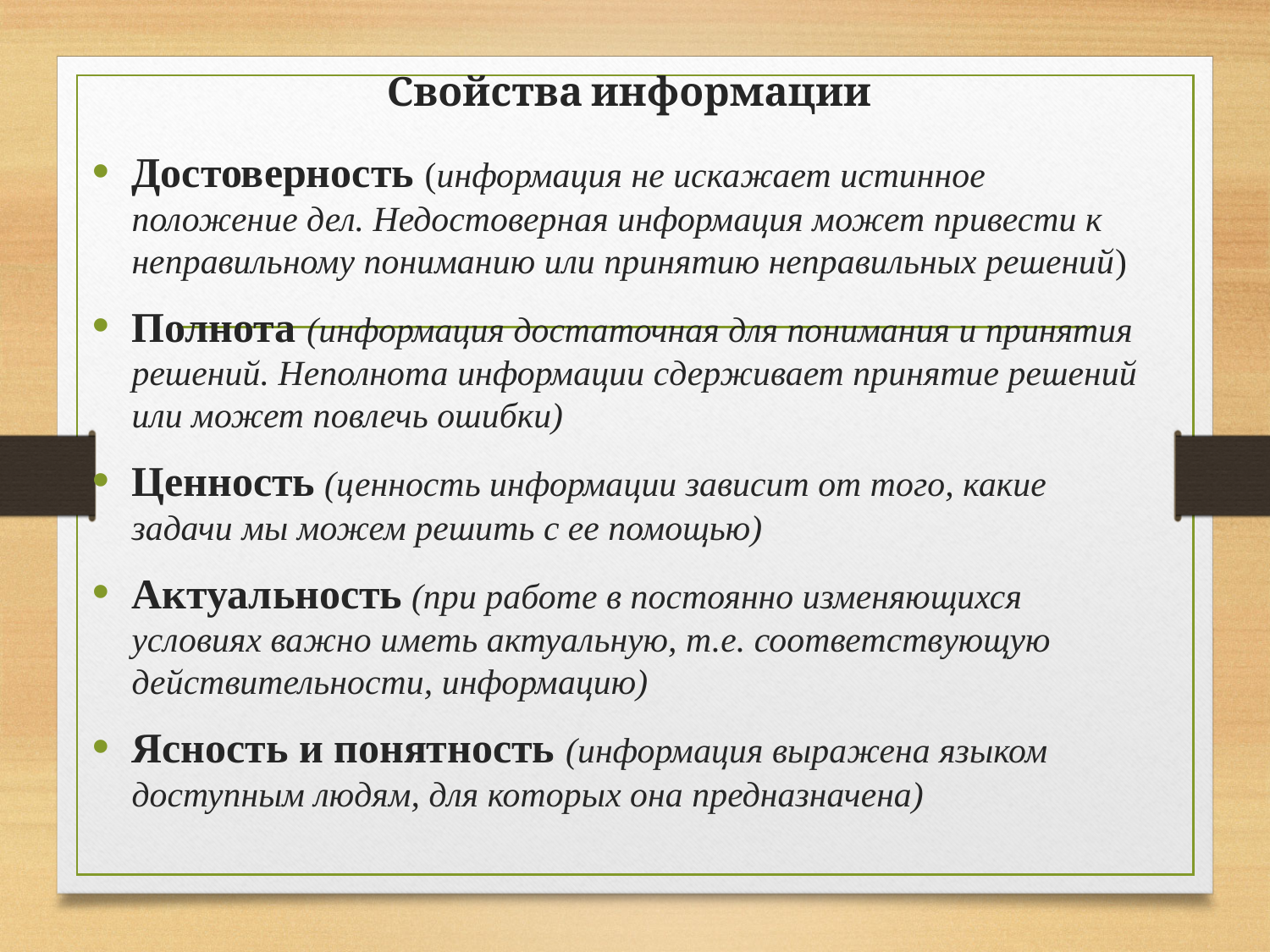

# Свойства информации
Достоверность (информация не искажает истинное положение дел. Недостоверная информация может привести к неправильному пониманию или принятию неправильных решений)
Полнота (информация достаточная для понимания и принятия решений. Неполнота информации сдерживает принятие решений или может повлечь ошибки)
Ценность (ценность информации зависит от того, какие задачи мы можем решить с ее помощью)
Актуальность (при работе в постоянно изменяющихся условиях важно иметь актуальную, т.е. соответствующую действительности, информацию)
Ясность и понятность (информация выражена языком доступным людям, для которых она предназначена)